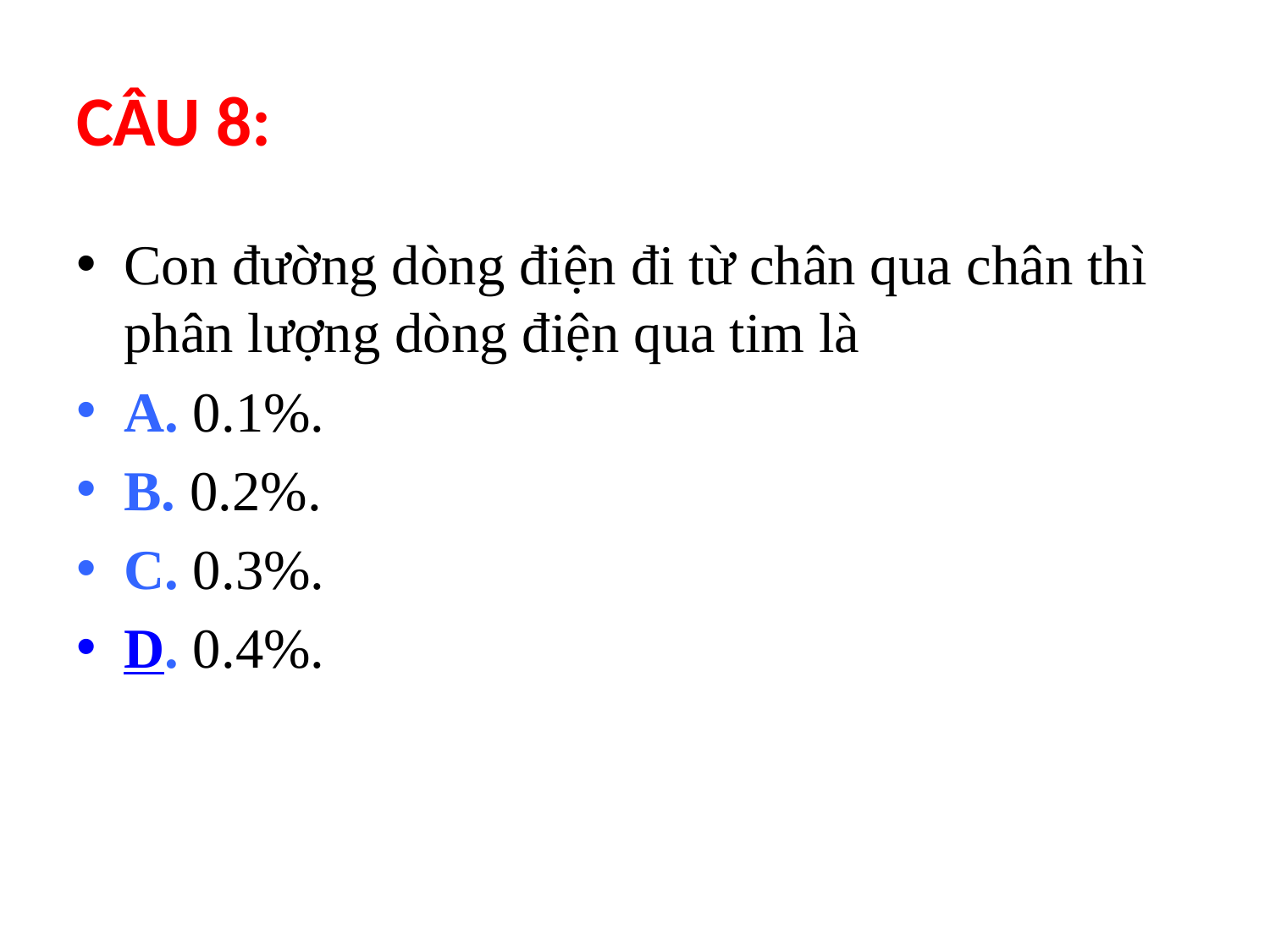

# CÂU 8:
Con đường dòng điện đi từ chân qua chân thì phân lượng dòng điện qua tim là
A. 0.1%.
B. 0.2%.
C. 0.3%.
D. 0.4%.